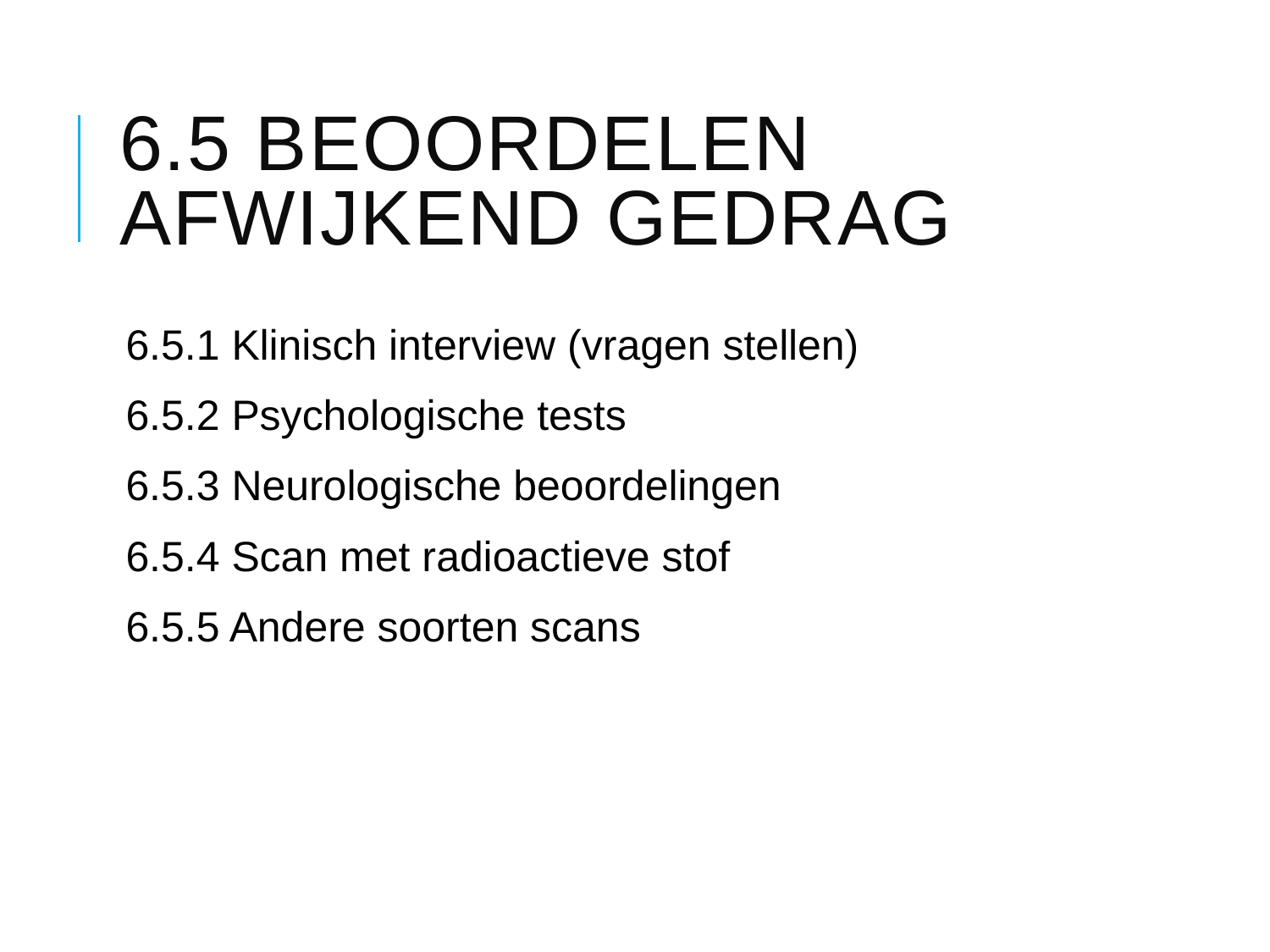

# 6.5 Beoordelen afwijkend gedrag
6.5.1 Klinisch interview (vragen stellen)
6.5.2 Psychologische tests
6.5.3 Neurologische beoordelingen
6.5.4 Scan met radioactieve stof
6.5.5 Andere soorten scans